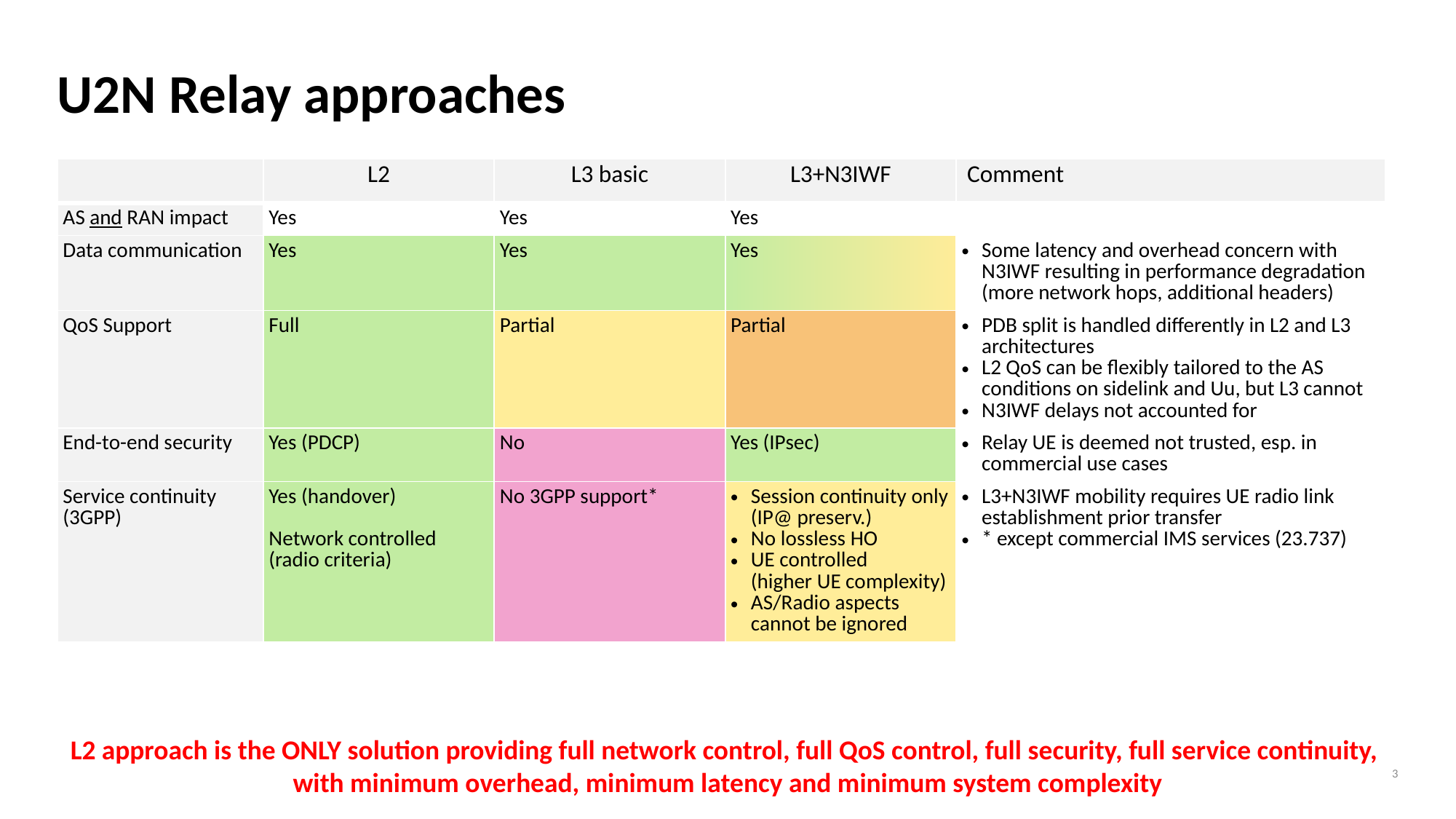

# U2N Relay approaches
|  | L2 | L3 basic | L3+N3IWF | Comment |
| --- | --- | --- | --- | --- |
| AS and RAN impact | Yes | Yes | Yes |  |
| Data communication | Yes | Yes | Yes | Some latency and overhead concern with N3IWF resulting in performance degradation (more network hops, additional headers) |
| QoS Support | Full | Partial | Partial | PDB split is handled differently in L2 and L3 architectures L2 QoS can be flexibly tailored to the AS conditions on sidelink and Uu, but L3 cannot N3IWF delays not accounted for |
| End-to-end security | Yes (PDCP) | No | Yes (IPsec) | Relay UE is deemed not trusted, esp. in commercial use cases |
| Service continuity (3GPP) | Yes (handover) Network controlled (radio criteria) | No 3GPP support\* | Session continuity only (IP@ preserv.) No lossless HO UE controlled (higher UE complexity) AS/Radio aspects cannot be ignored | L3+N3IWF mobility requires UE radio link establishment prior transfer \* except commercial IMS services (23.737) |
L2 approach is the ONLY solution providing full network control, full QoS control, full security, full service continuity,
with minimum overhead, minimum latency and minimum system complexity
3